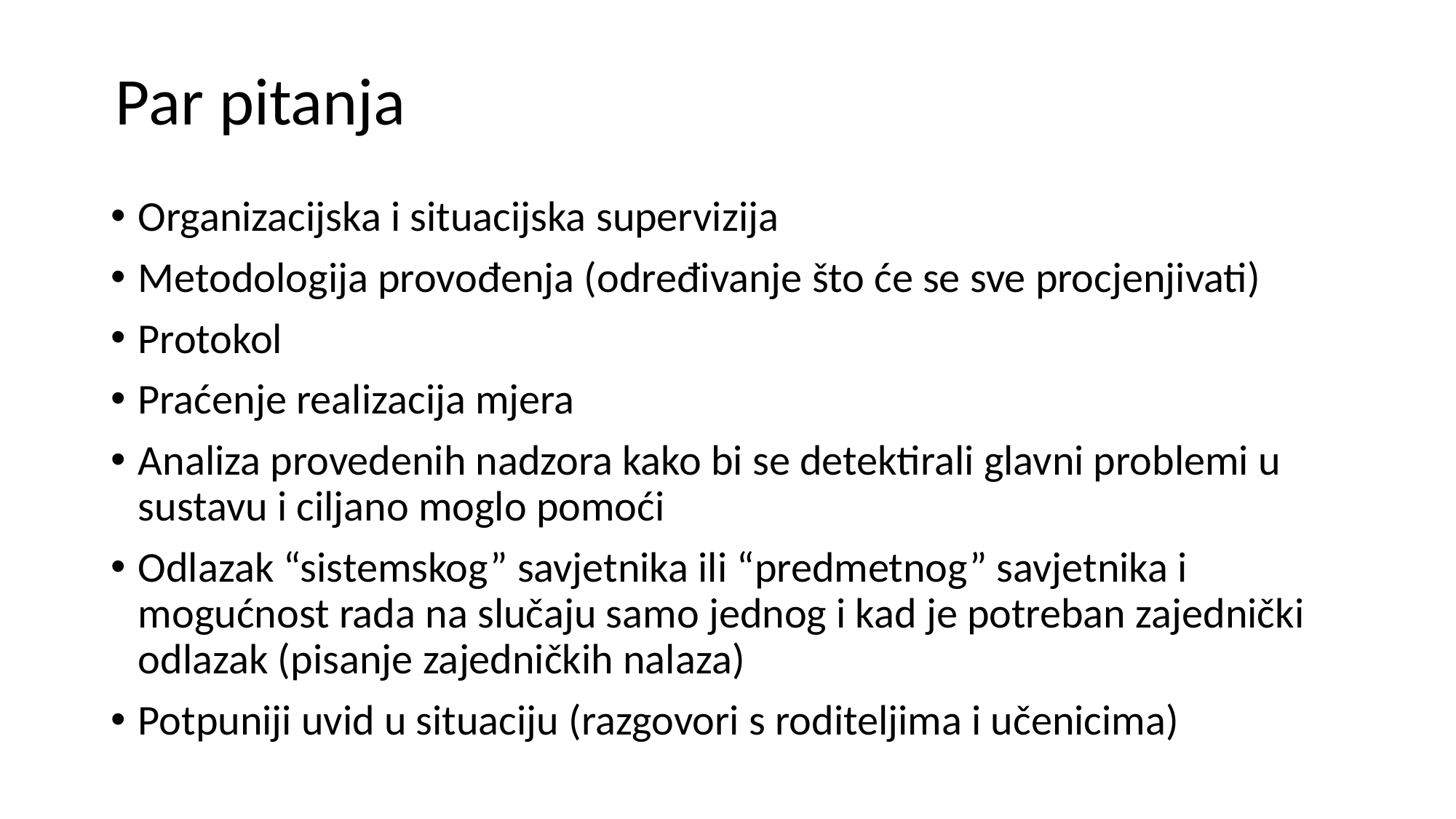

# Par pitanja
Organizacijska i situacijska supervizija
Metodologija provođenja (određivanje što će se sve procjenjivati)
Protokol
Praćenje realizacija mjera
Analiza provedenih nadzora kako bi se detektirali glavni problemi u sustavu i ciljano moglo pomoći
Odlazak “sistemskog” savjetnika ili “predmetnog” savjetnika i mogućnost rada na slučaju samo jednog i kad je potreban zajednički odlazak (pisanje zajedničkih nalaza)
Potpuniji uvid u situaciju (razgovori s roditeljima i učenicima)